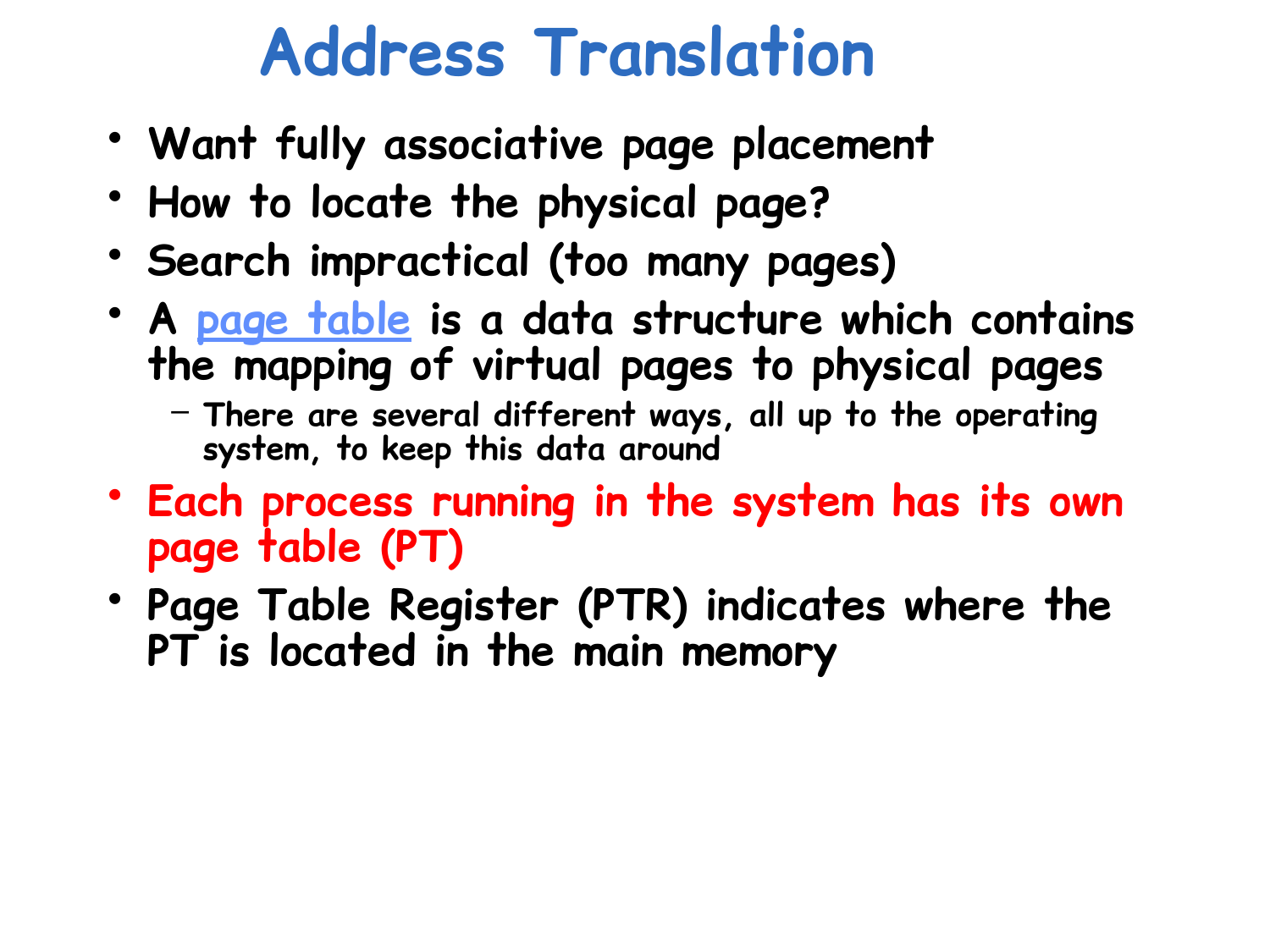

# Address Translation
Want fully associative page placement
How to locate the physical page?
Search impractical (too many pages)
A page table is a data structure which contains the mapping of virtual pages to physical pages
There are several different ways, all up to the operating system, to keep this data around
Each process running in the system has its own page table (PT)
Page Table Register (PTR) indicates where the PT is located in the main memory